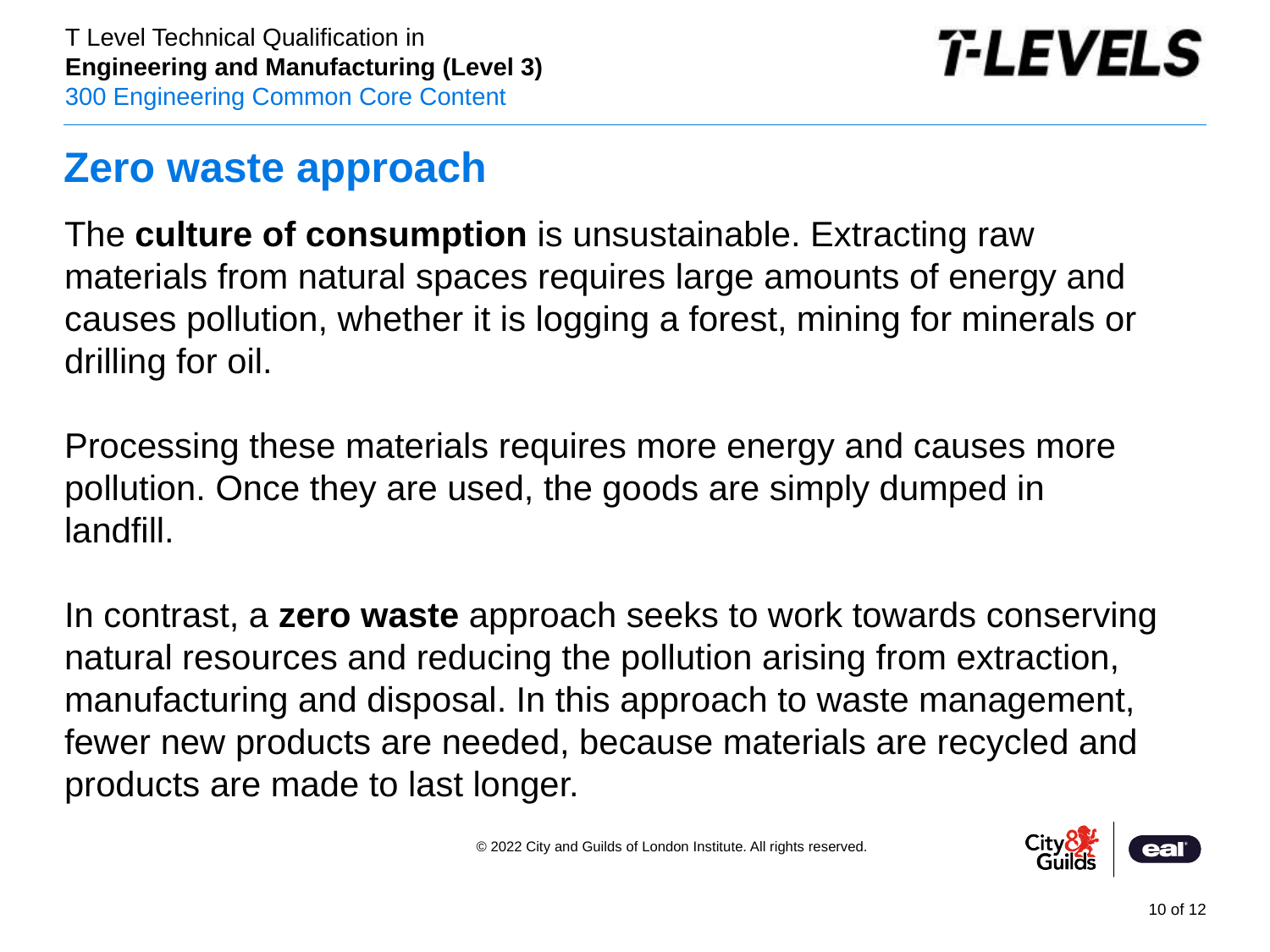

# Zero waste approach
The culture of consumption is unsustainable. Extracting raw materials from natural spaces requires large amounts of energy and causes pollution, whether it is logging a forest, mining for minerals or drilling for oil.

Processing these materials requires more energy and causes more pollution. Once they are used, the goods are simply dumped in landfill.

In contrast, a zero waste approach seeks to work towards conserving natural resources and reducing the pollution arising from extraction, manufacturing and disposal. In this approach to waste management, fewer new products are needed, because materials are recycled and products are made to last longer.